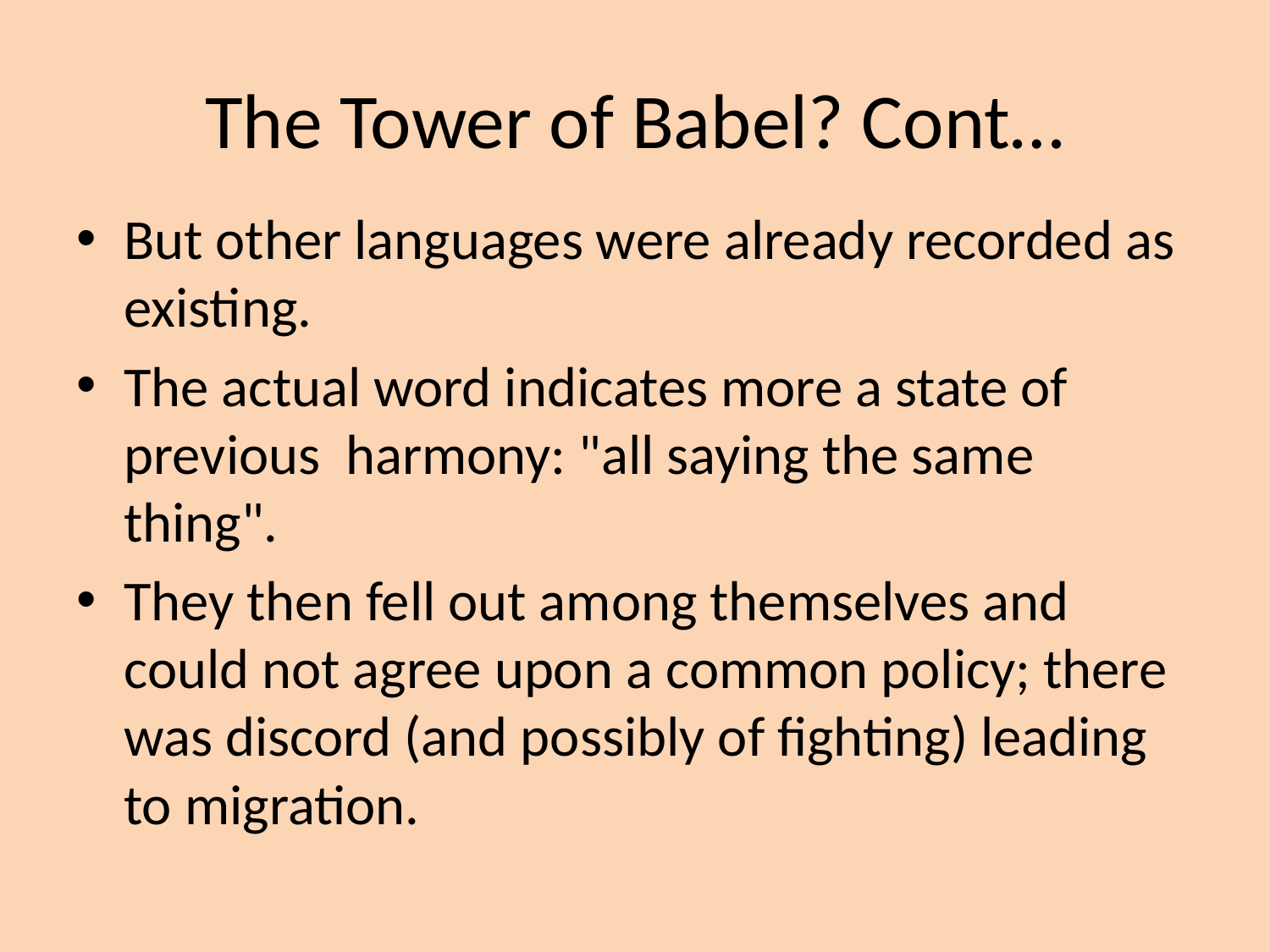

# The Tower of Babel? Cont…
But other languages were already recorded as existing.
The actual word indicates more a state of previous  harmony: "all saying the same thing".
They then fell out among themselves and could not agree upon a common policy; there was discord (and possibly of fighting) leading to migration.